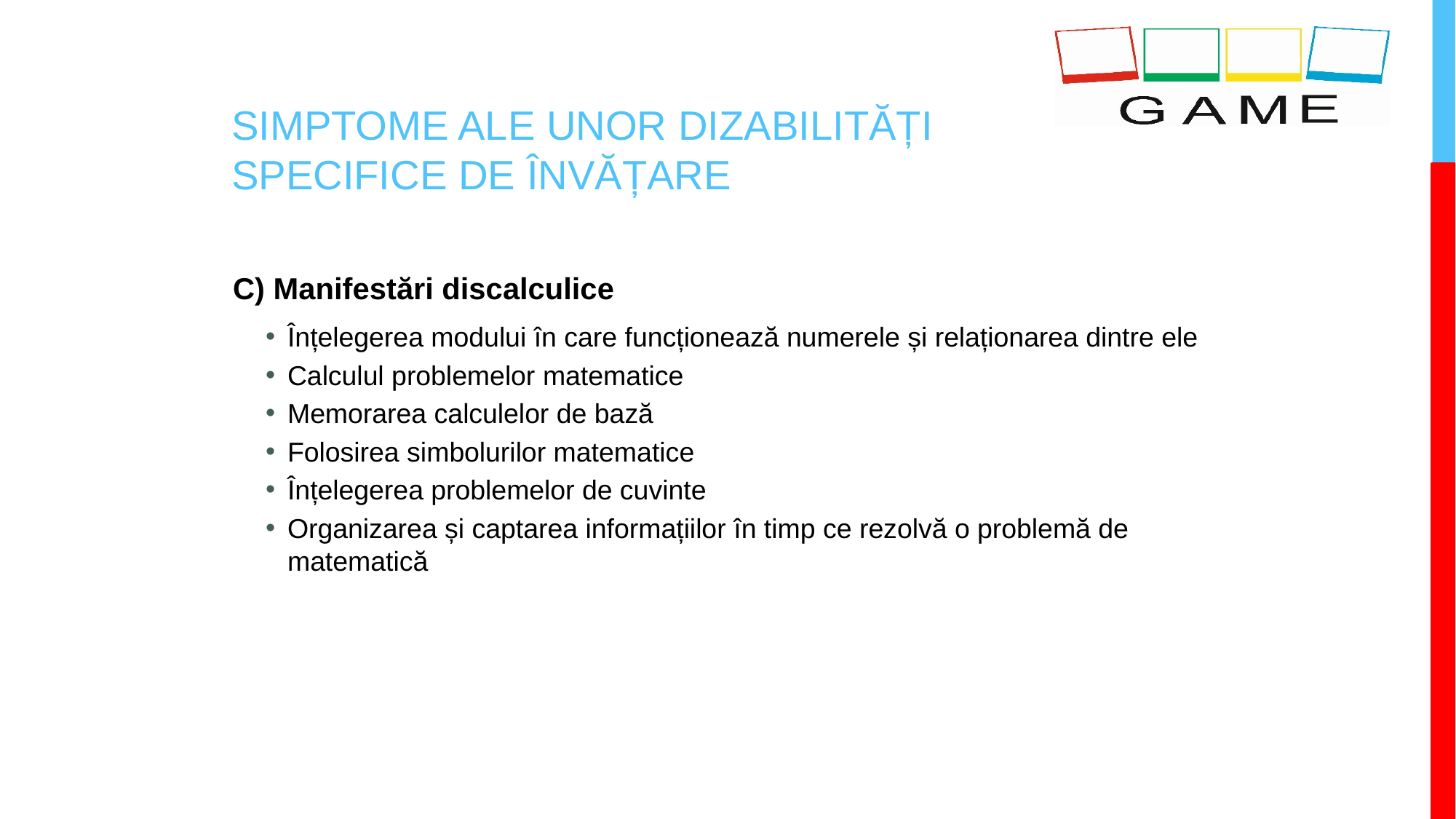

# SIMPTOME ALE UNOR DIZABILITĂȚI SPECIFICE DE ÎNVĂȚARE
C) Manifestări discalculice
Înțelegerea modului în care funcționează numerele și relaționarea dintre ele
Calculul problemelor matematice
Memorarea calculelor de bază
Folosirea simbolurilor matematice
Înțelegerea problemelor de cuvinte
Organizarea și captarea informațiilor în timp ce rezolvă o problemă de matematică